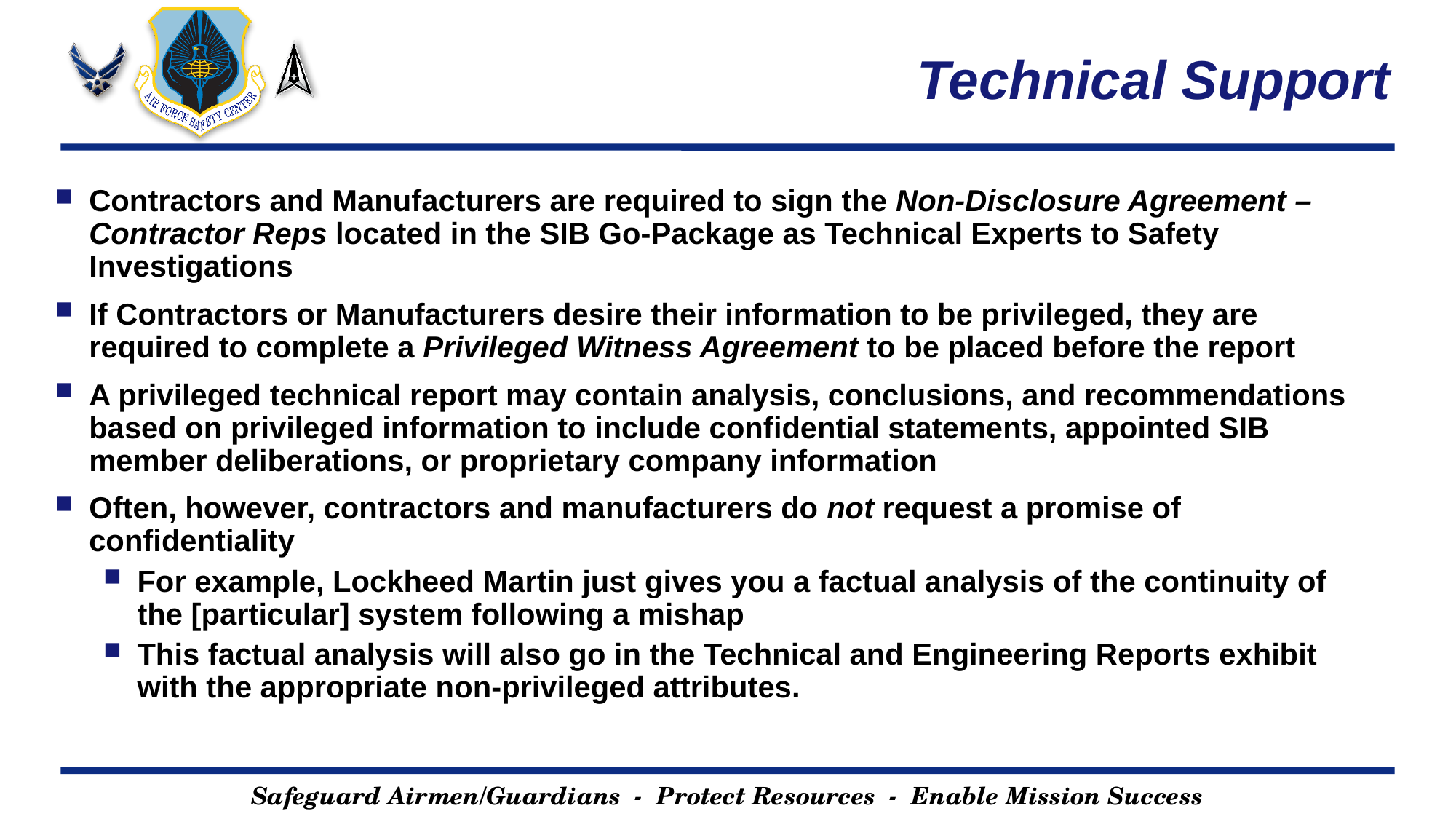

# Technical Support
Contractors and Manufacturers are required to sign the Non-Disclosure Agreement – Contractor Reps located in the SIB Go-Package as Technical Experts to Safety Investigations
If Contractors or Manufacturers desire their information to be privileged, they are required to complete a Privileged Witness Agreement to be placed before the report
A privileged technical report may contain analysis, conclusions, and recommendations based on privileged information to include confidential statements, appointed SIB member deliberations, or proprietary company information
Often, however, contractors and manufacturers do not request a promise of confidentiality
For example, Lockheed Martin just gives you a factual analysis of the continuity of the [particular] system following a mishap
This factual analysis will also go in the Technical and Engineering Reports exhibit with the appropriate non-privileged attributes.